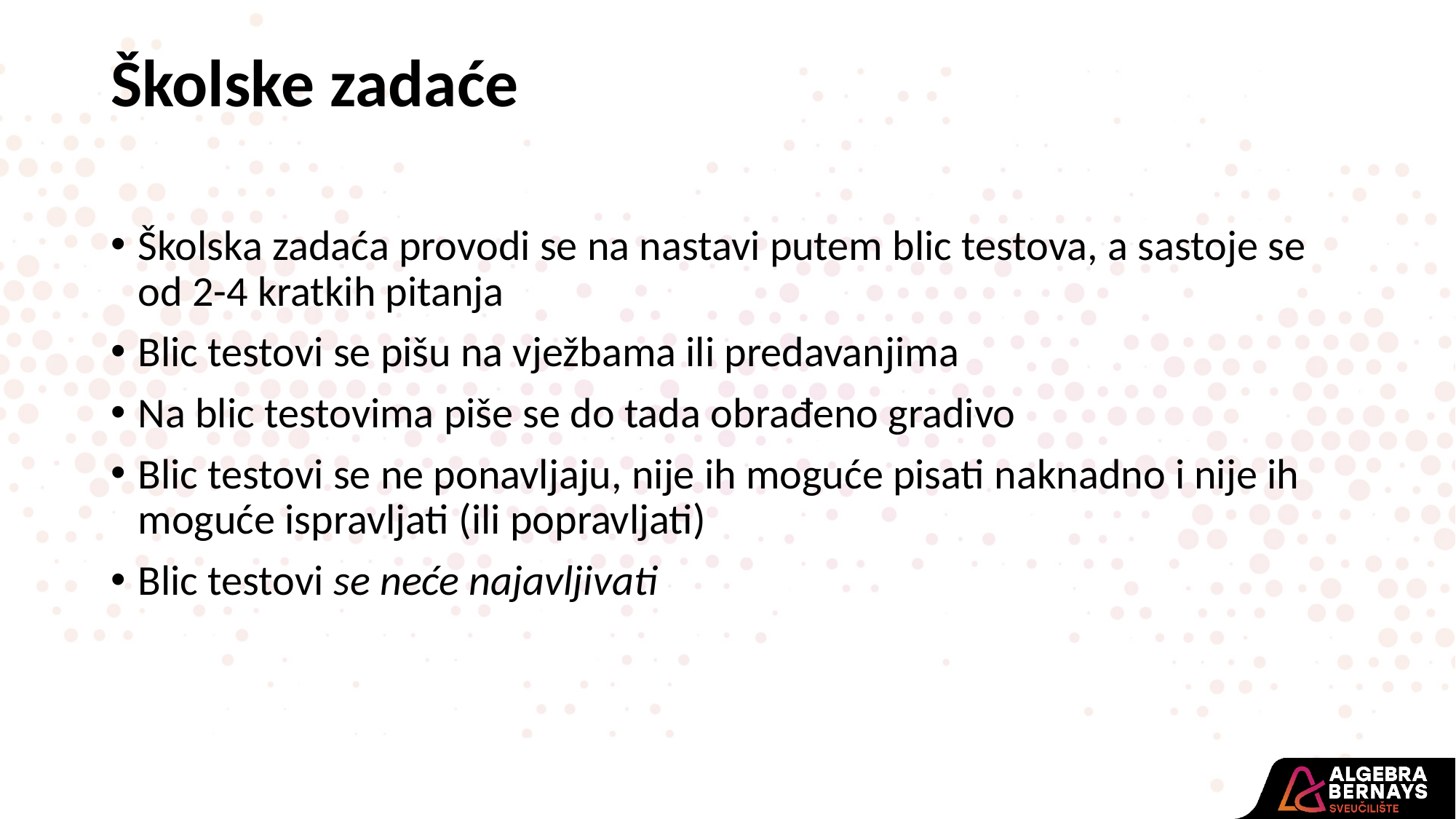

Školske zadaće
Školska zadaća provodi se na nastavi putem blic testova, a sastoje se od 2-4 kratkih pitanja
Blic testovi se pišu na vježbama ili predavanjima ​
Na blic testovima piše se do tada obrađeno gradivo​
Blic testovi se ne ponavljaju, nije ih moguće pisati naknadno i nije ih moguće ispravljati (ili popravljati)​
Blic testovi se neće najavljivati​